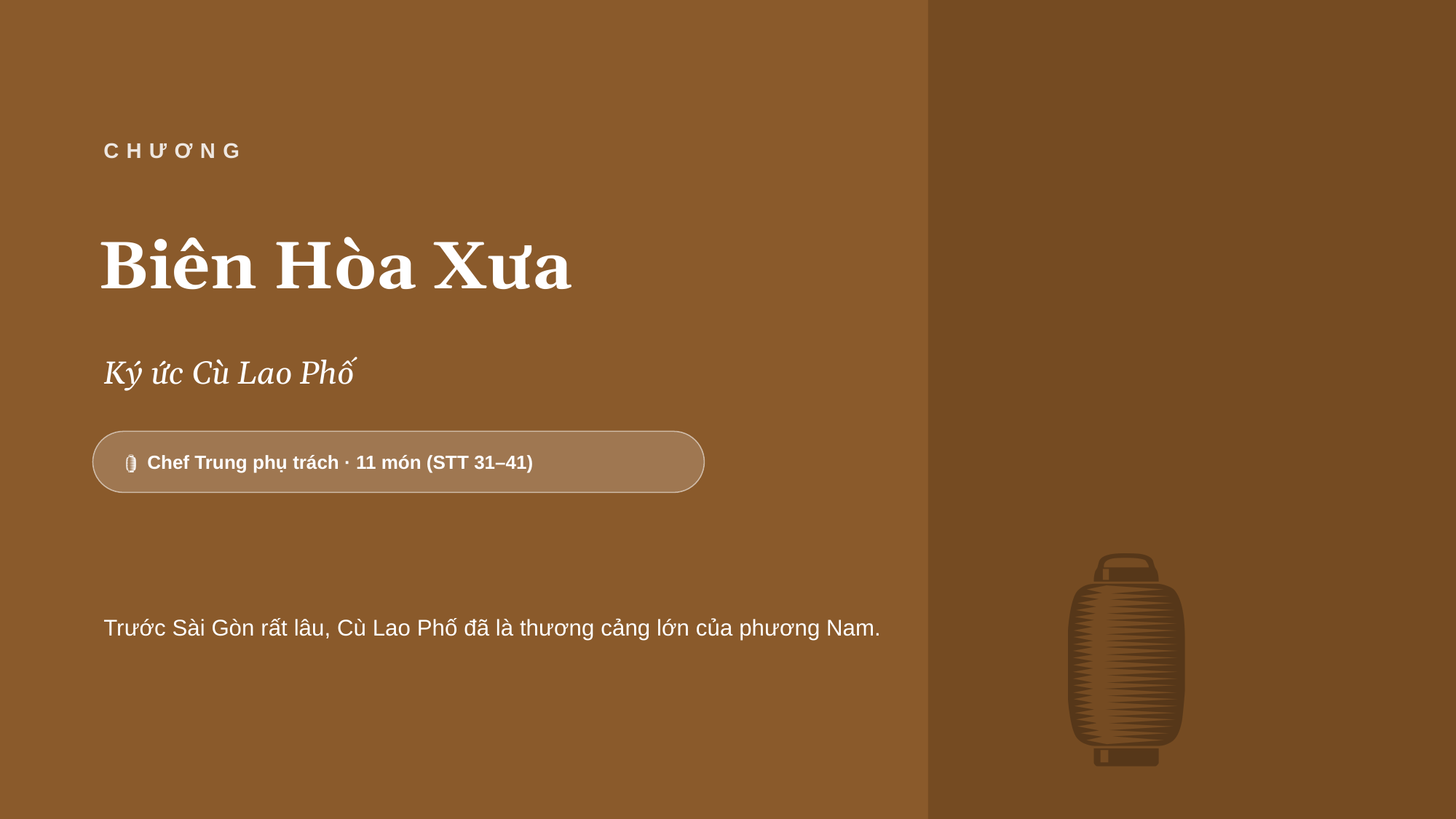

CHƯƠNG 4 / 7
Biên Hòa Xưa
Ký ức Cù Lao Phố

🏮  Chef Trung phụ trách · 11 món (STT 31–41)
🏮
Trước Sài Gòn rất lâu, Cù Lao Phố đã là thương cảng lớn của phương Nam.